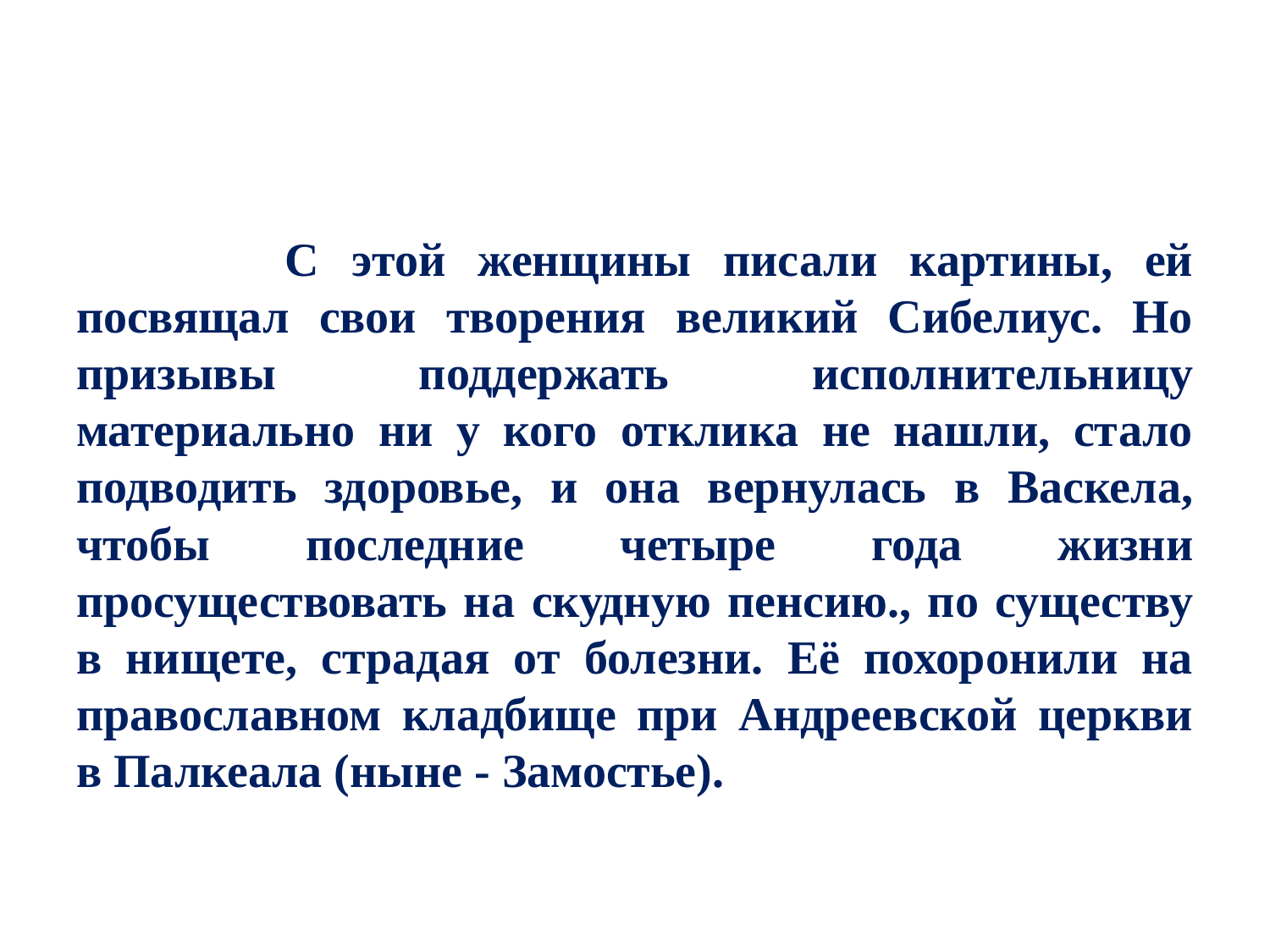

#
    С этой женщины писали картины, ей посвящал свои творения великий Сибелиус. Но призывы поддержать исполнительницу материально ни у кого отклика не нашли, стало подводить здоровье, и она вернулась в Васкела, чтобы последние четыре года жизни просуществовать на скудную пенсию., по существу в нищете, страдая от болезни. Её похоронили на православном кладбище при Андреевской церкви в Палкеала (ныне - Замостье).